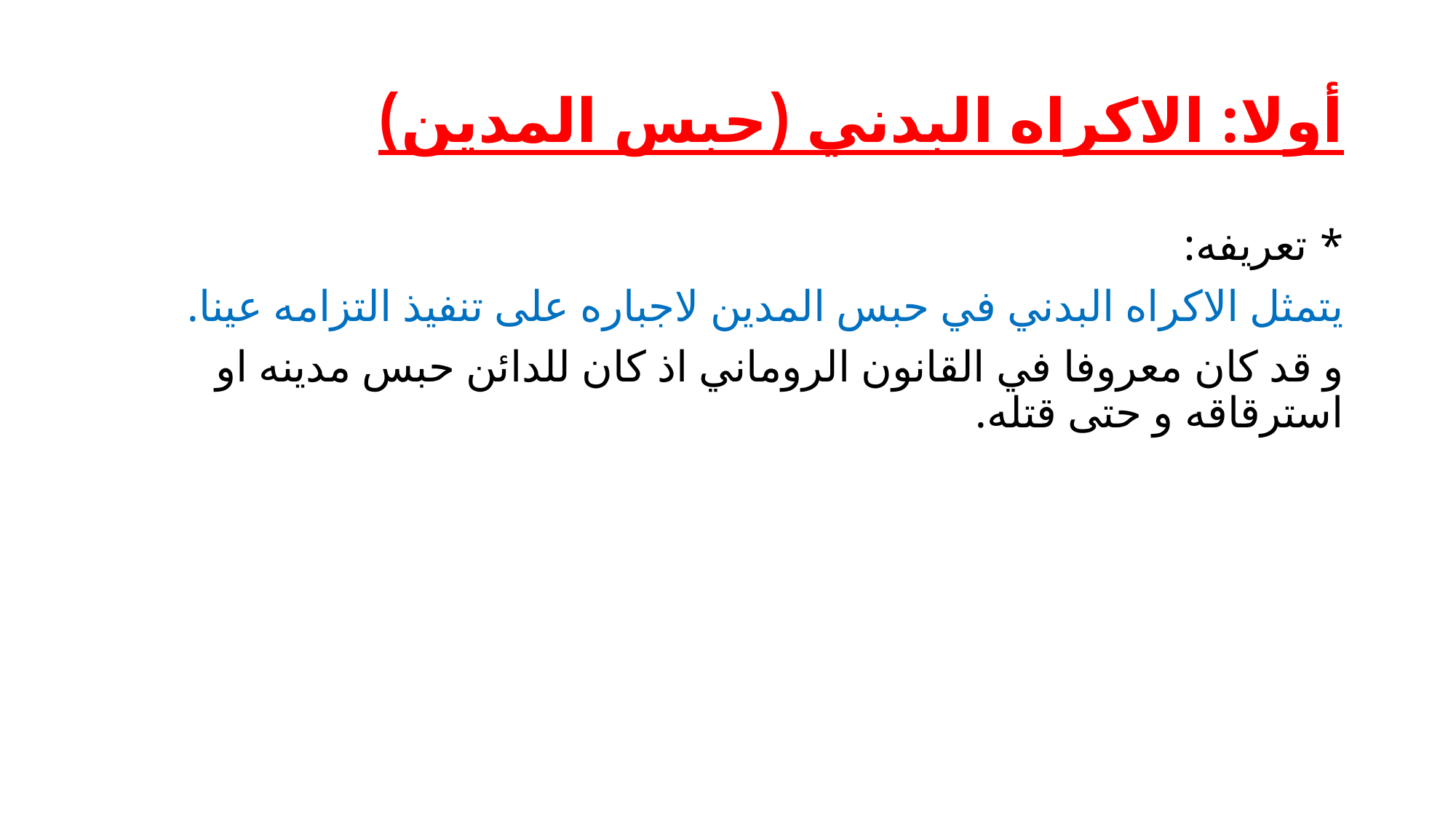

# أولا: الاكراه البدني (حبس المدين)
* تعريفه:
يتمثل الاكراه البدني في حبس المدين لاجباره على تنفيذ التزامه عينا.
و قد كان معروفا في القانون الروماني اذ كان للدائن حبس مدينه او استرقاقه و حتى قتله.